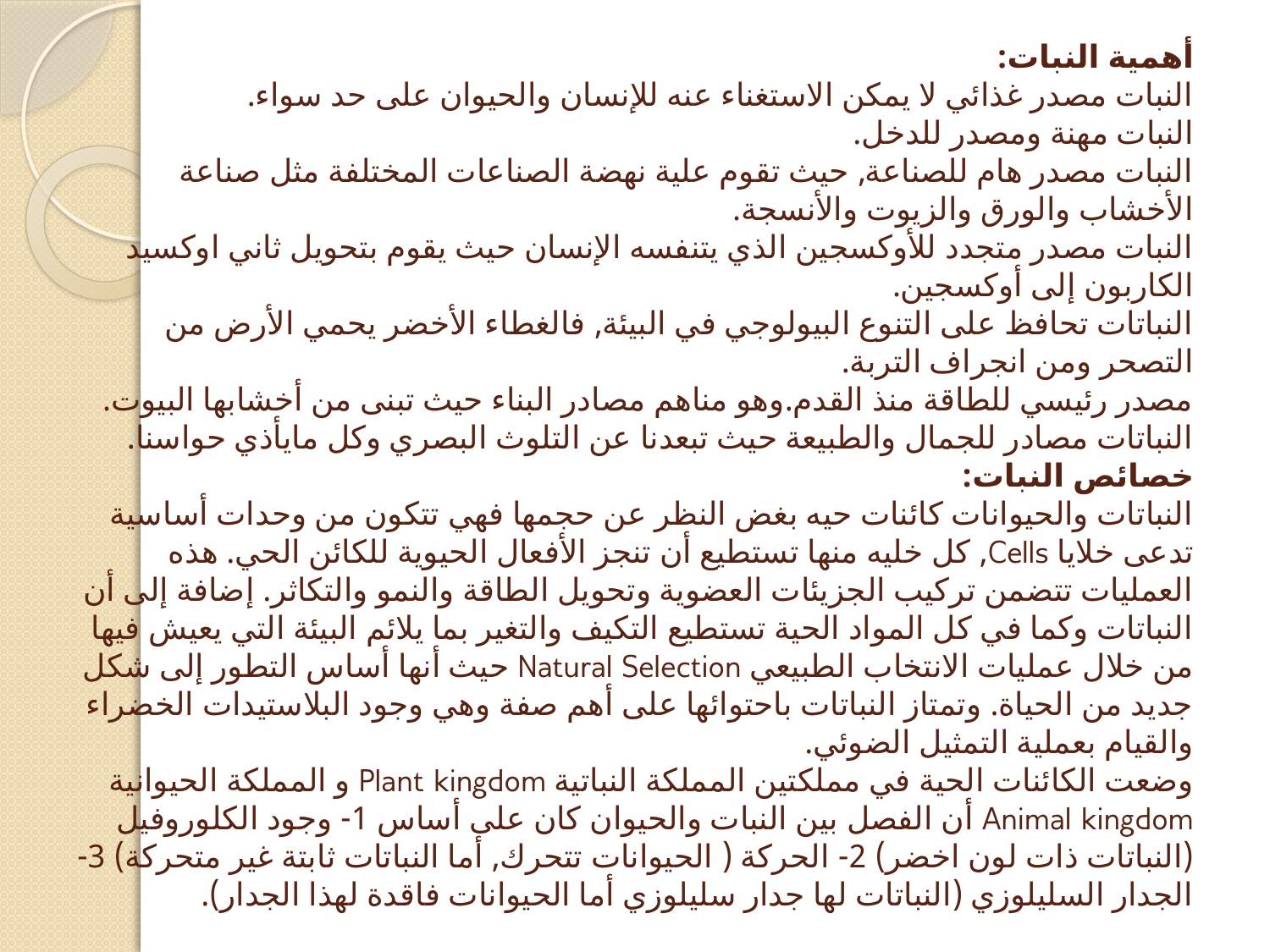

# أهمية النبات: النبات مصدر غذائي لا يمكن الاستغناء عنه للإنسان والحيوان على حد سواء. النبات مهنة ومصدر للدخل. النبات مصدر هام للصناعة, حيث تقوم علية نهضة الصناعات المختلفة مثل صناعة الأخشاب والورق والزيوت والأنسجة. النبات مصدر متجدد للأوكسجين الذي يتنفسه الإنسان حيث يقوم بتحويل ثاني اوكسيد الكاربون إلى أوكسجين. النباتات تحافظ على التنوع البيولوجي في البيئة, فالغطاء الأخضر يحمي الأرض من التصحر ومن انجراف التربة. مصدر رئيسي للطاقة منذ القدم.وهو مناهم مصادر البناء حيث تبنى من أخشابها البيوت. النباتات مصادر للجمال والطبيعة حيث تبعدنا عن التلوث البصري وكل مايأذي حواسنا. خصائص النبات: النباتات والحيوانات كائنات حيه بغض النظر عن حجمها فهي تتكون من وحدات أساسية تدعى خلايا Cells, كل خليه منها تستطيع أن تنجز الأفعال الحيوية للكائن الحي. هذه العمليات تتضمن تركيب الجزيئات العضوية وتحويل الطاقة والنمو والتكاثر. إضافة إلى أن النباتات وكما في كل المواد الحية تستطيع التكيف والتغير بما يلائم البيئة التي يعيش فيها من خلال عمليات الانتخاب الطبيعي Natural Selection حيث أنها أساس التطور إلى شكل جديد من الحياة. وتمتاز النباتات باحتوائها على أهم صفة وهي وجود البلاستيدات الخضراء والقيام بعملية التمثيل الضوئي. وضعت الكائنات الحية في مملكتين المملكة النباتية Plant kingdom و المملكة الحيوانية Animal kingdom أن الفصل بين النبات والحيوان كان على أساس 1- وجود الكلوروفيل (النباتات ذات لون اخضر) 2- الحركة ( الحيوانات تتحرك, أما النباتات ثابتة غير متحركة) 3- الجدار السليلوزي (النباتات لها جدار سليلوزي أما الحيوانات فاقدة لهذا الجدار).